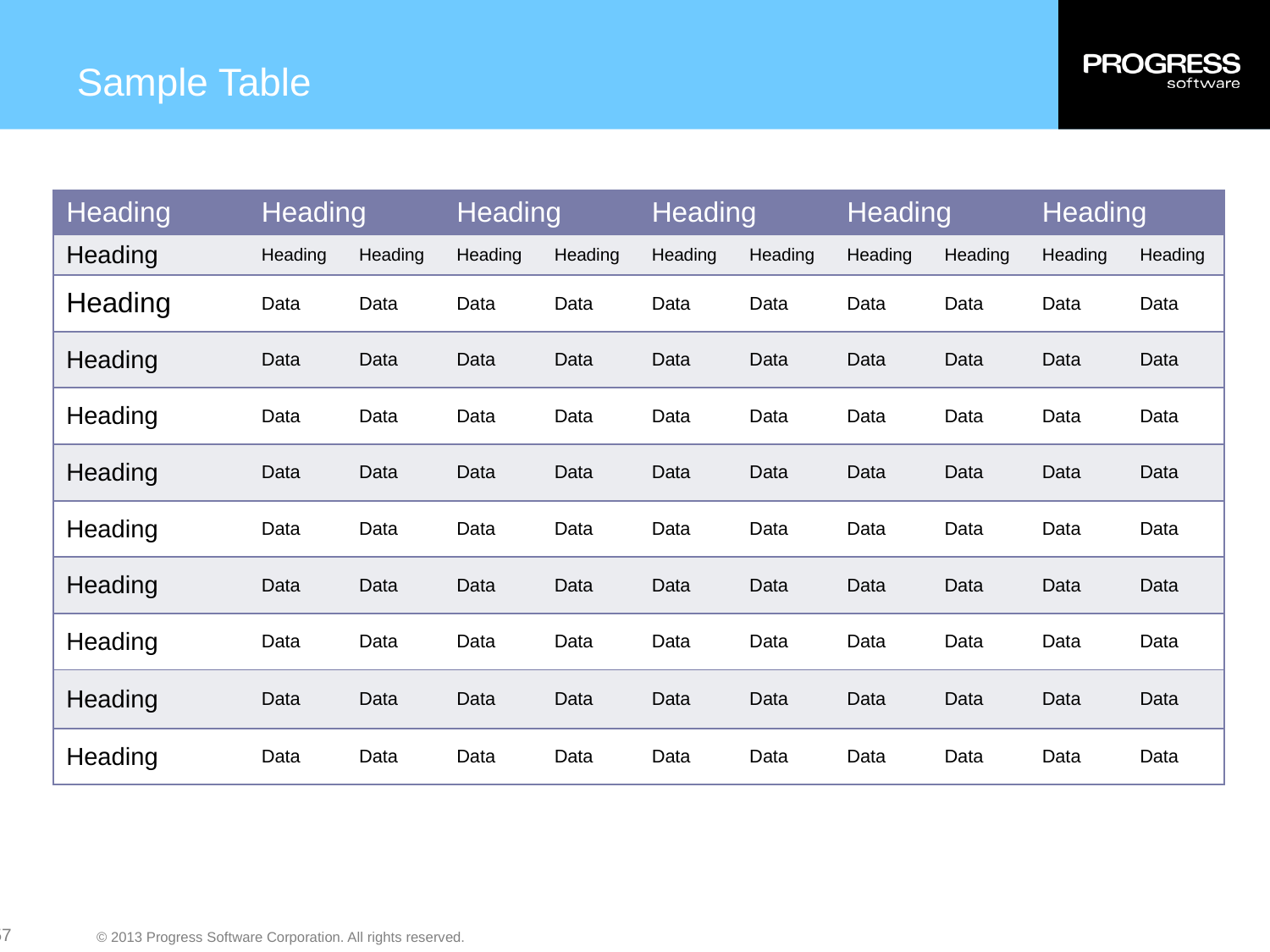

# Sample Table
| Heading | Heading |  | Heading |  | Heading |  | Heading |  | Heading |  |
| --- | --- | --- | --- | --- | --- | --- | --- | --- | --- | --- |
| Heading | Heading | Heading | Heading | Heading | Heading | Heading | Heading | Heading | Heading | Heading |
| Heading | Data | Data | Data | Data | Data | Data | Data | Data | Data | Data |
| Heading | Data | Data | Data | Data | Data | Data | Data | Data | Data | Data |
| Heading | Data | Data | Data | Data | Data | Data | Data | Data | Data | Data |
| Heading | Data | Data | Data | Data | Data | Data | Data | Data | Data | Data |
| Heading | Data | Data | Data | Data | Data | Data | Data | Data | Data | Data |
| Heading | Data | Data | Data | Data | Data | Data | Data | Data | Data | Data |
| Heading | Data | Data | Data | Data | Data | Data | Data | Data | Data | Data |
| Heading | Data | Data | Data | Data | Data | Data | Data | Data | Data | Data |
| Heading | Data | Data | Data | Data | Data | Data | Data | Data | Data | Data |